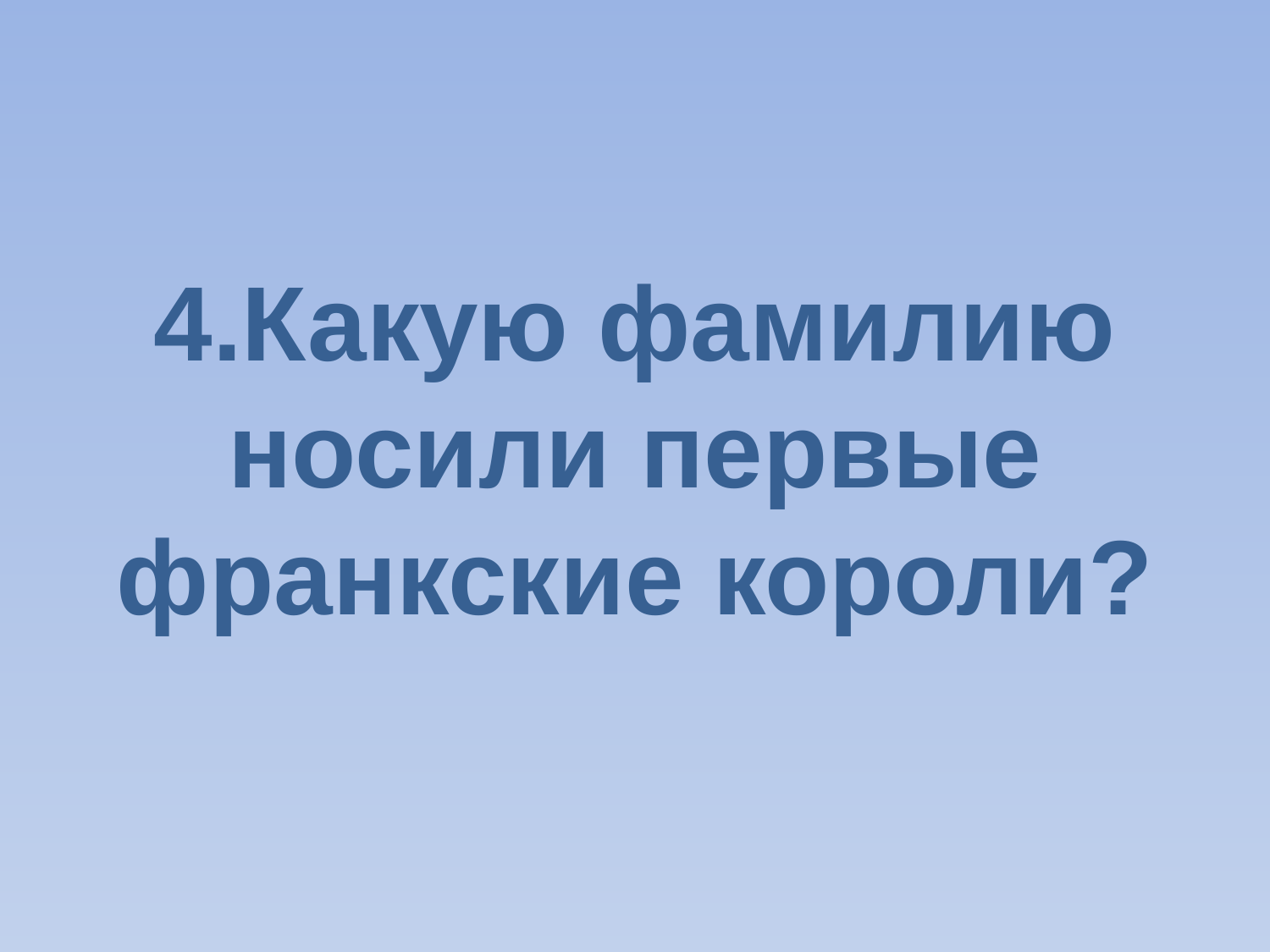

# 4.Какую фамилию носили первые франкские короли?